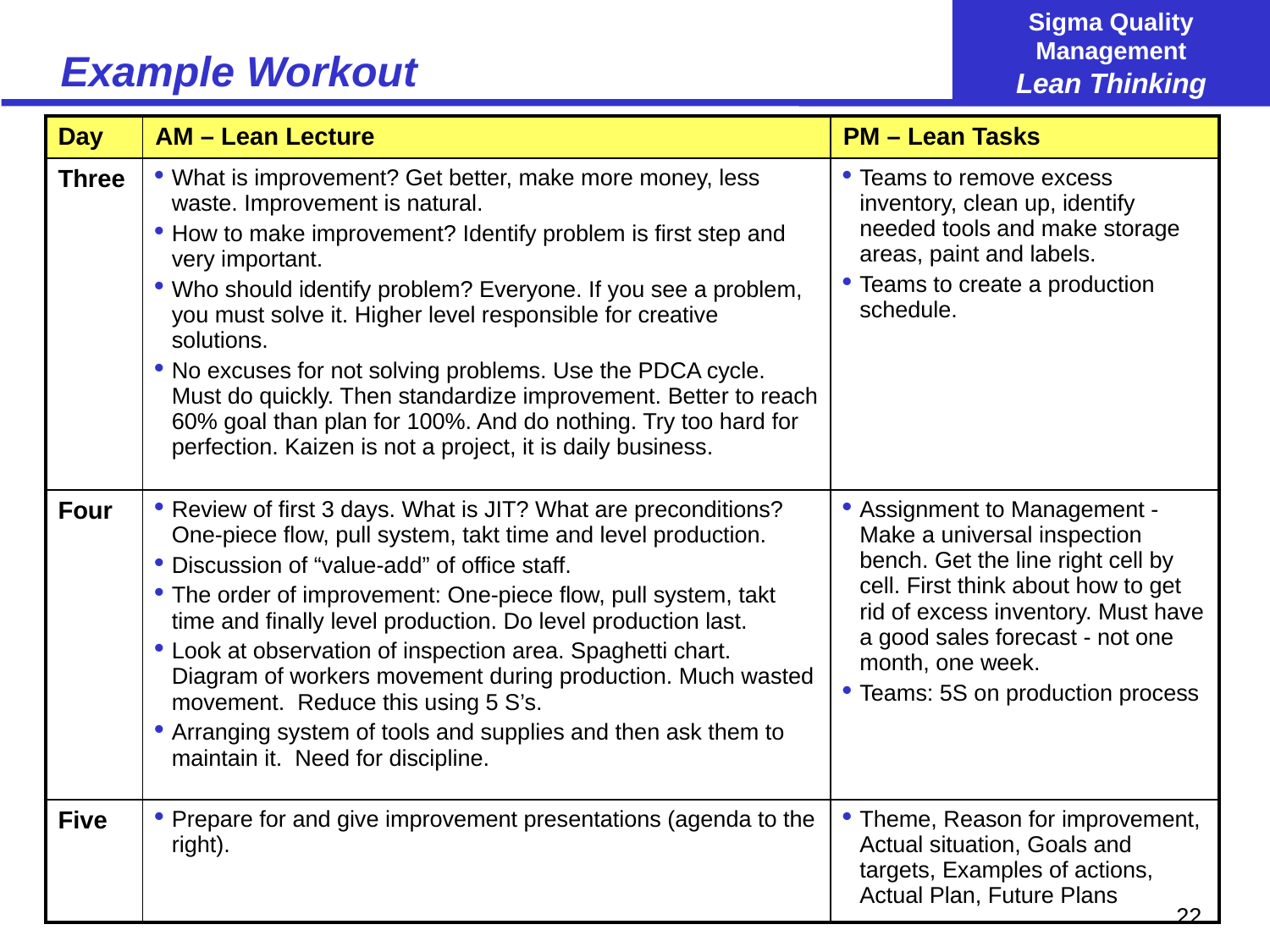

# Example Workout
| Day | AM – Lean Lecture | PM – Lean Tasks |
| --- | --- | --- |
| Three | What is improvement? Get better, make more money, less waste. Improvement is natural. How to make improvement? Identify problem is first step and very important. Who should identify problem? Everyone. If you see a problem, you must solve it. Higher level responsible for creative solutions. No excuses for not solving problems. Use the PDCA cycle. Must do quickly. Then standardize improvement. Better to reach 60% goal than plan for 100%. And do nothing. Try too hard for perfection. Kaizen is not a project, it is daily business. | Teams to remove excess inventory, clean up, identify needed tools and make storage areas, paint and labels. Teams to create a production schedule. |
| Four | Review of first 3 days. What is JIT? What are preconditions? One-piece flow, pull system, takt time and level production. Discussion of “value-add” of office staff. The order of improvement: One-piece flow, pull system, takt time and finally level production. Do level production last. Look at observation of inspection area. Spaghetti chart. Diagram of workers movement during production. Much wasted movement. Reduce this using 5 S’s. Arranging system of tools and supplies and then ask them to maintain it. Need for discipline. | Assignment to Management - Make a universal inspection bench. Get the line right cell by cell. First think about how to get rid of excess inventory. Must have a good sales forecast - not one month, one week. Teams: 5S on production process |
| Five | Prepare for and give improvement presentations (agenda to the right). | Theme, Reason for improvement, Actual situation, Goals and targets, Examples of actions, Actual Plan, Future Plans |